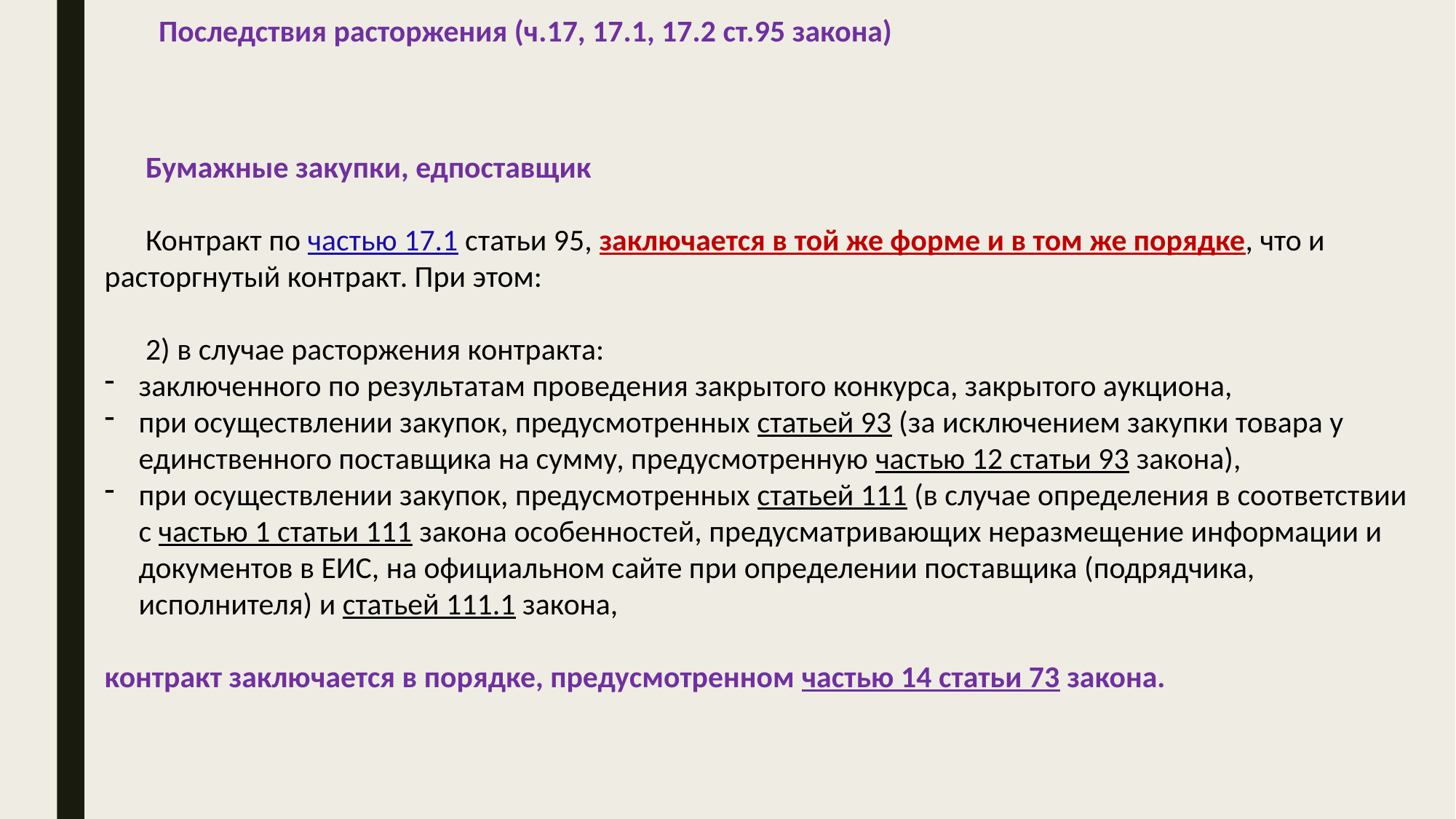

Последствия расторжения (ч.17, 17.1, 17.2 ст.95 закона)
Бумажные закупки, едпоставщик

Контракт по частью 17.1 статьи 95, заключается в той же форме и в том же порядке, что и расторгнутый контракт. При этом:

2) в случае расторжения контракта:
заключенного по результатам проведения закрытого конкурса, закрытого аукциона,
при осуществлении закупок, предусмотренных статьей 93 (за исключением закупки товара у единственного поставщика на сумму, предусмотренную частью 12 статьи 93 закона),
при осуществлении закупок, предусмотренных статьей 111 (в случае определения в соответствии с частью 1 статьи 111 закона особенностей, предусматривающих неразмещение информации и документов в ЕИС, на официальном сайте при определении поставщика (подрядчика, исполнителя) и статьей 111.1 закона,

контракт заключается в порядке, предусмотренном частью 14 статьи 73 закона.